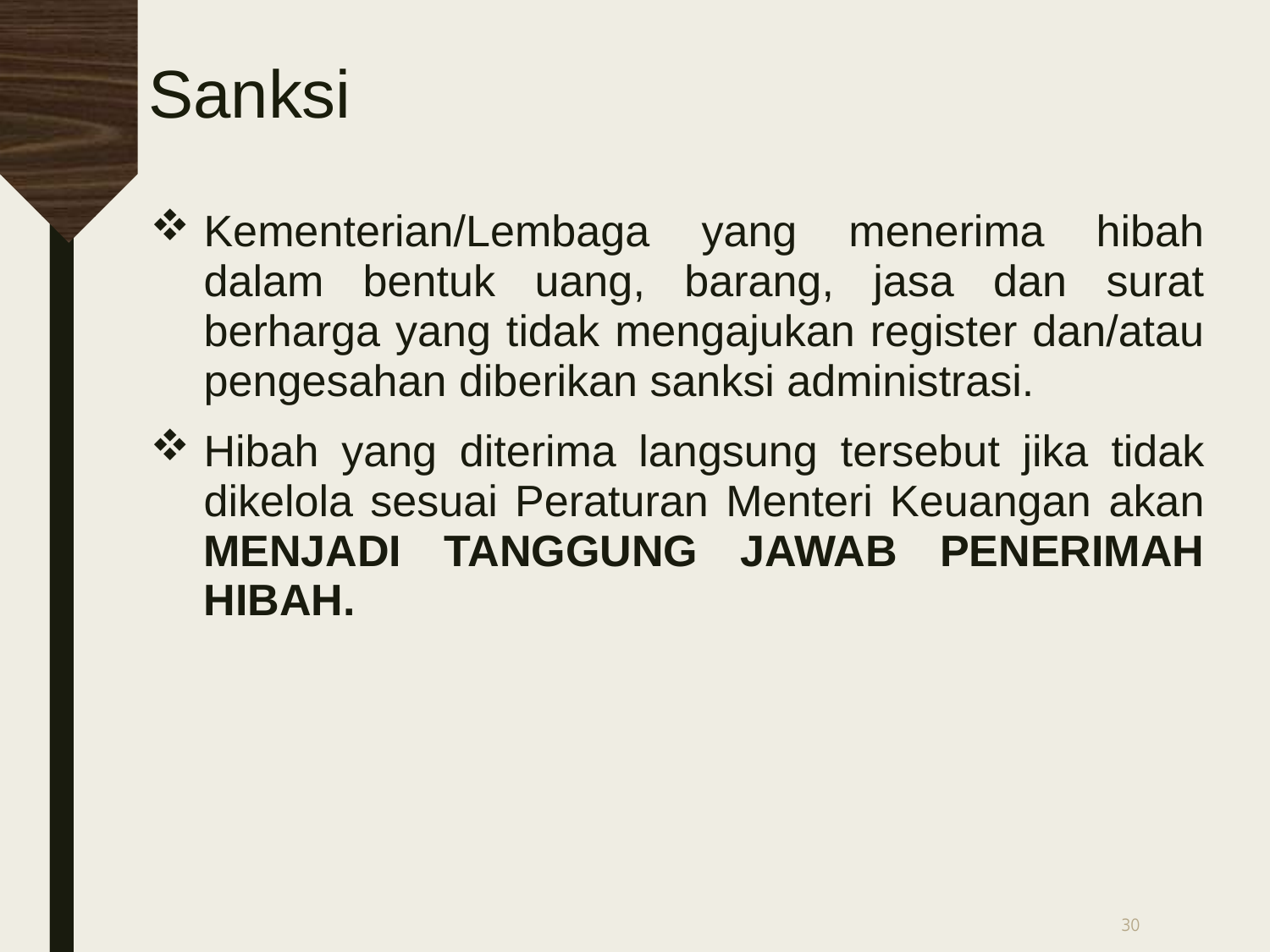

Sanksi
Kementerian/Lembaga yang menerima hibah dalam bentuk uang, barang, jasa dan surat berharga yang tidak mengajukan register dan/atau pengesahan diberikan sanksi administrasi.
Hibah yang diterima langsung tersebut jika tidak dikelola sesuai Peraturan Menteri Keuangan akan MENJADI TANGGUNG JAWAB PENERIMAH HIBAH.
30